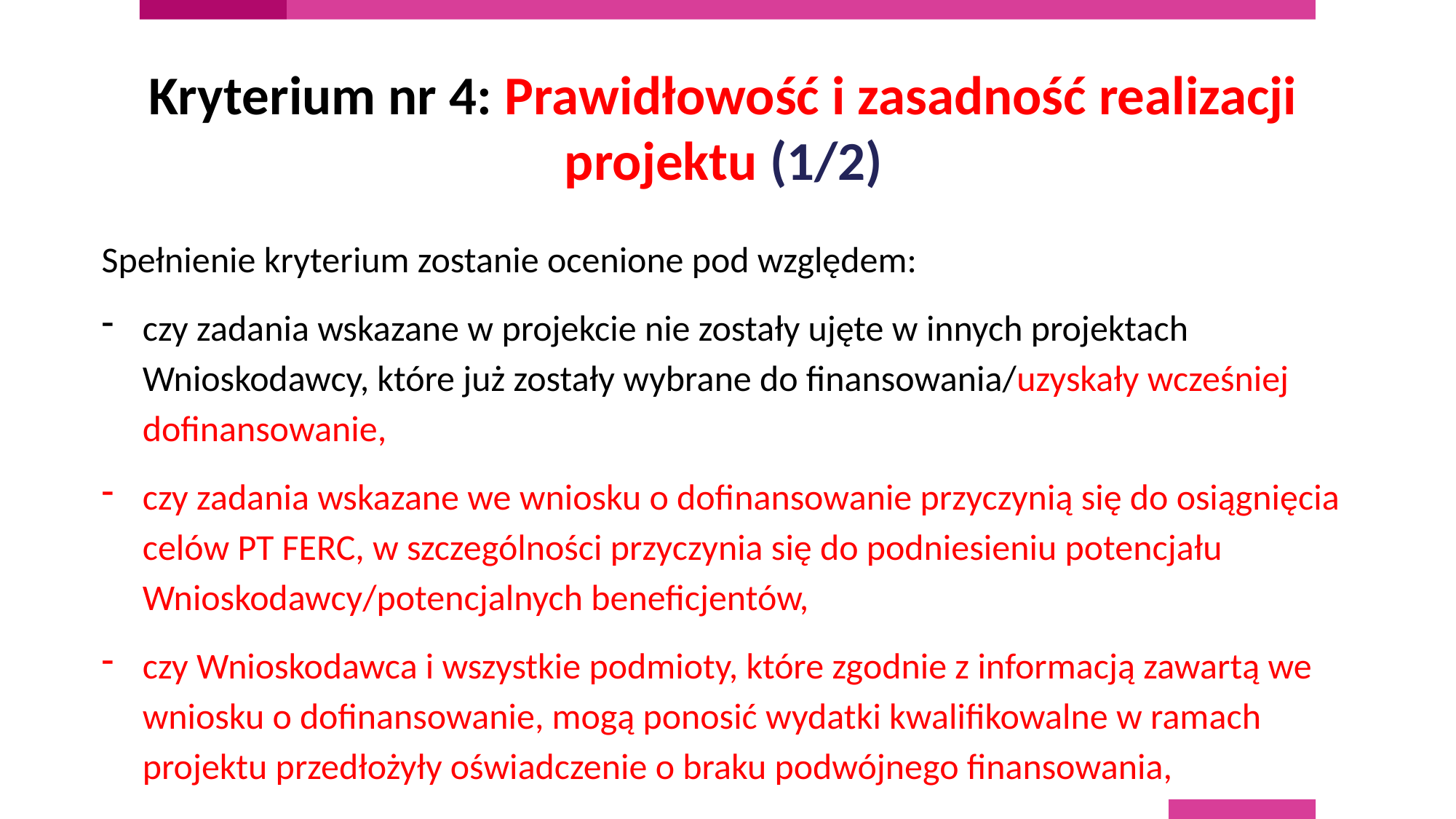

Kryterium nr 4: Prawidłowość i zasadność realizacji projektu (1/2)
Spełnienie kryterium zostanie ocenione pod względem:
czy zadania wskazane w projekcie nie zostały ujęte w innych projektach Wnioskodawcy, które już zostały wybrane do finansowania/uzyskały wcześniej dofinansowanie,
czy zadania wskazane we wniosku o dofinansowanie przyczynią się do osiągnięcia celów PT FERC, w szczególności przyczynia się do podniesieniu potencjału Wnioskodawcy/potencjalnych beneficjentów,
czy Wnioskodawca i wszystkie podmioty, które zgodnie z informacją zawartą we wniosku o dofinansowanie, mogą ponosić wydatki kwalifikowalne w ramach projektu przedłożyły oświadczenie o braku podwójnego finansowania,